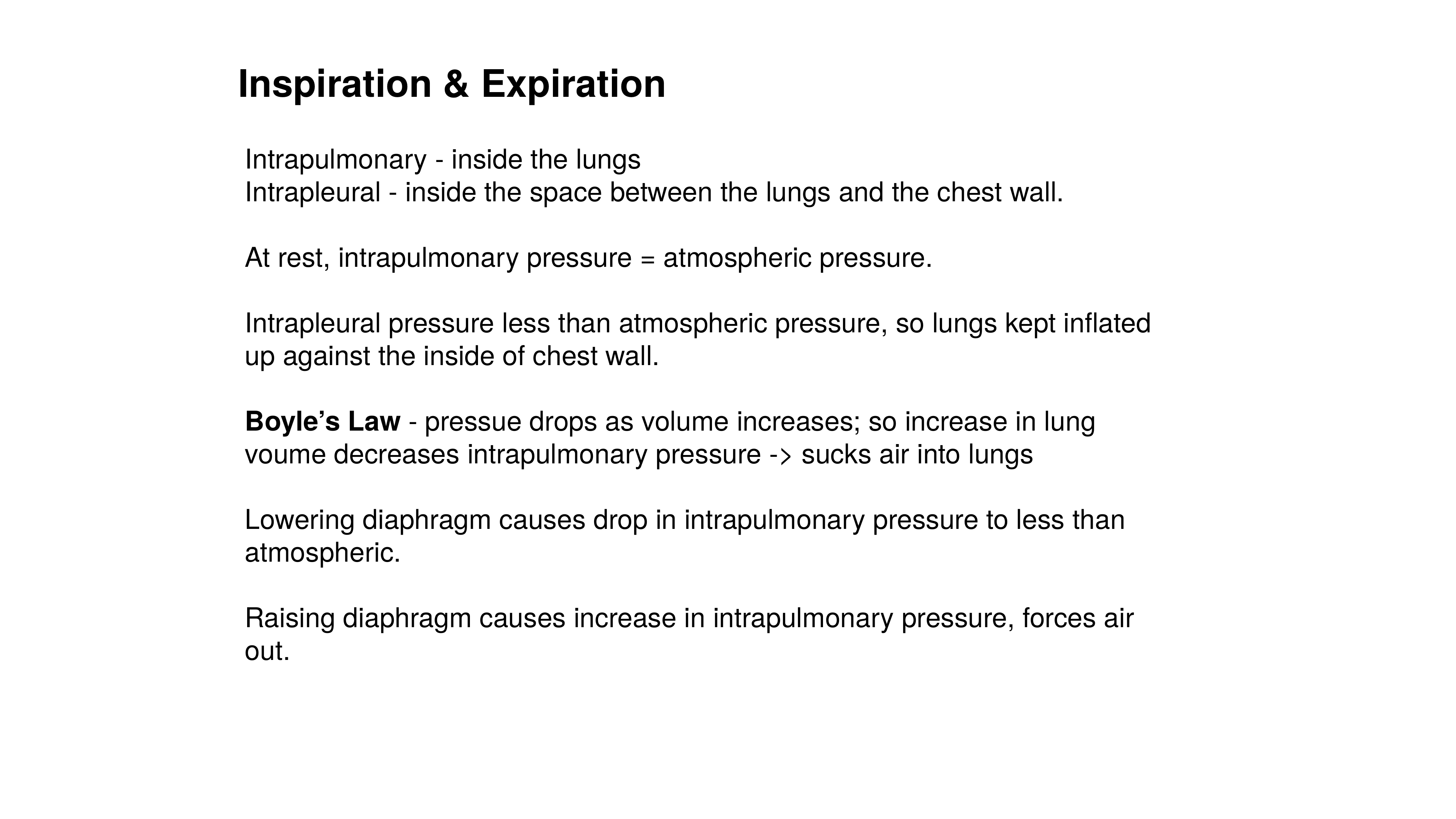

Inspiration & Expiration
Intrapulmonary - inside the lungs
Intrapleural - inside the space between the lungs and the chest wall.
At rest, intrapulmonary pressure = atmospheric pressure.

Intrapleural pressure less than atmospheric pressure, so lungs kept inflated up against the inside of chest wall.

Boyle’s Law - pressue drops as volume increases; so increase in lung voume decreases intrapulmonary pressure -> sucks air into lungs

Lowering diaphragm causes drop in intrapulmonary pressure to less than atmospheric.

Raising diaphragm causes increase in intrapulmonary pressure, forces air out.